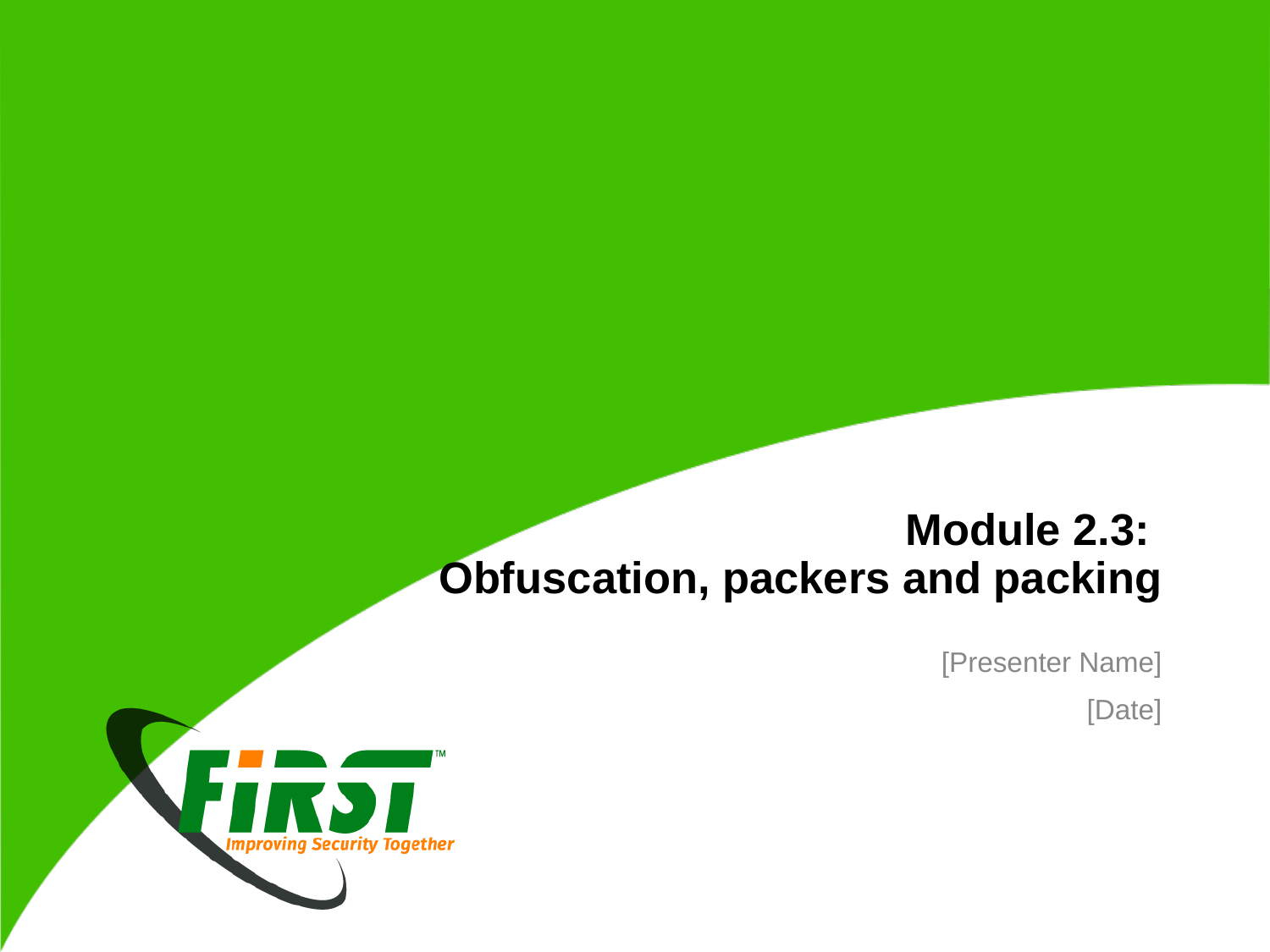

# Module 2.3: Obfuscation, packers and packing
[Presenter Name]
[Date]